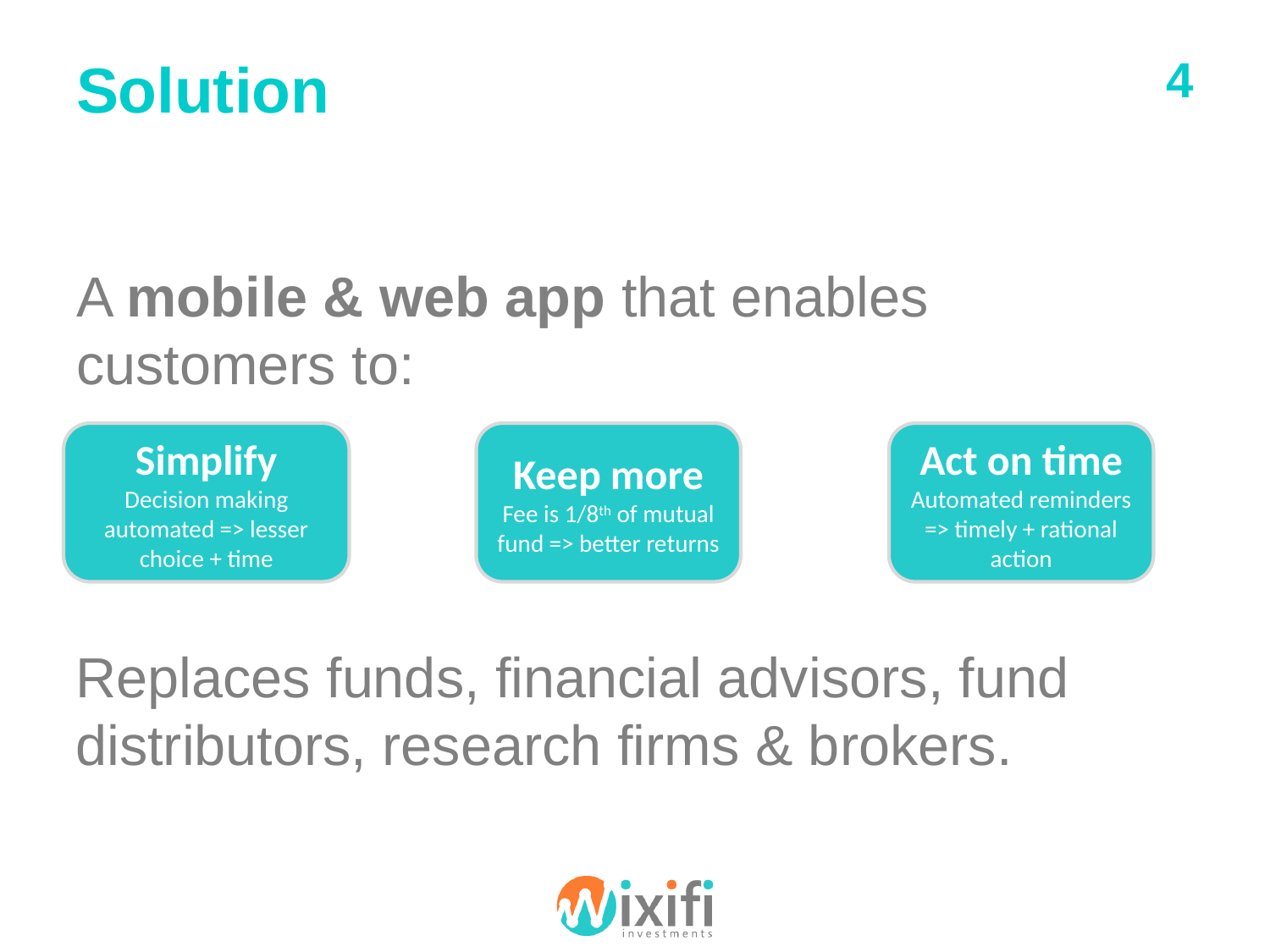

# Solution
4
A mobile & web app that enables customers to:
Simplify
Decision making automated => lesser choice + time
Keep more
Fee is 1/8th of mutual fund => better returns
Act on time
Automated reminders => timely + rational action
Replaces funds, financial advisors, fund distributors, research firms & brokers.